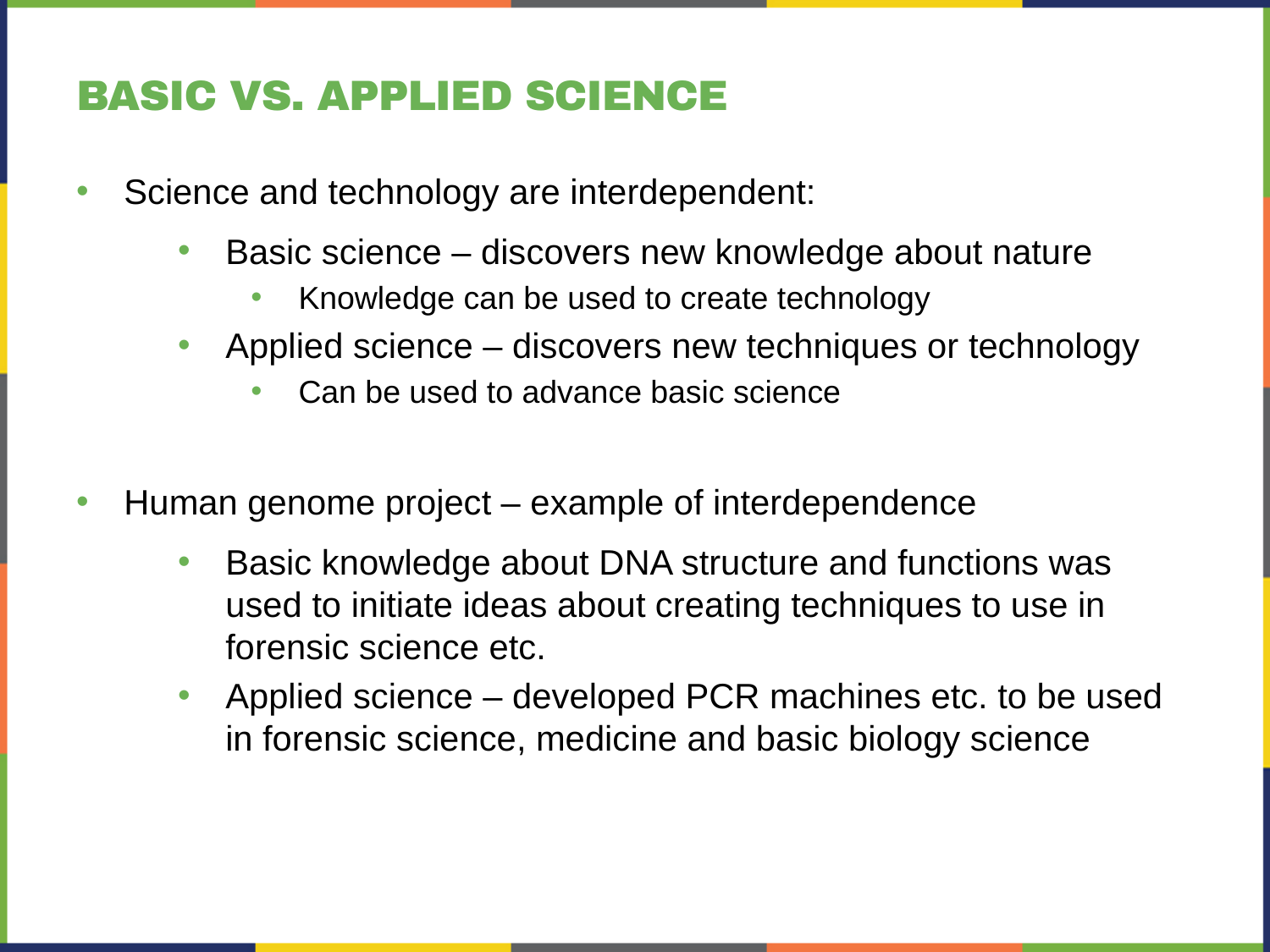

# Basic vs. applied science
Science and technology are interdependent:
Basic science – discovers new knowledge about nature
Knowledge can be used to create technology
Applied science – discovers new techniques or technology
Can be used to advance basic science

Human genome project – example of interdependence
Basic knowledge about DNA structure and functions was used to initiate ideas about creating techniques to use in forensic science etc.
Applied science – developed PCR machines etc. to be used in forensic science, medicine and basic biology science